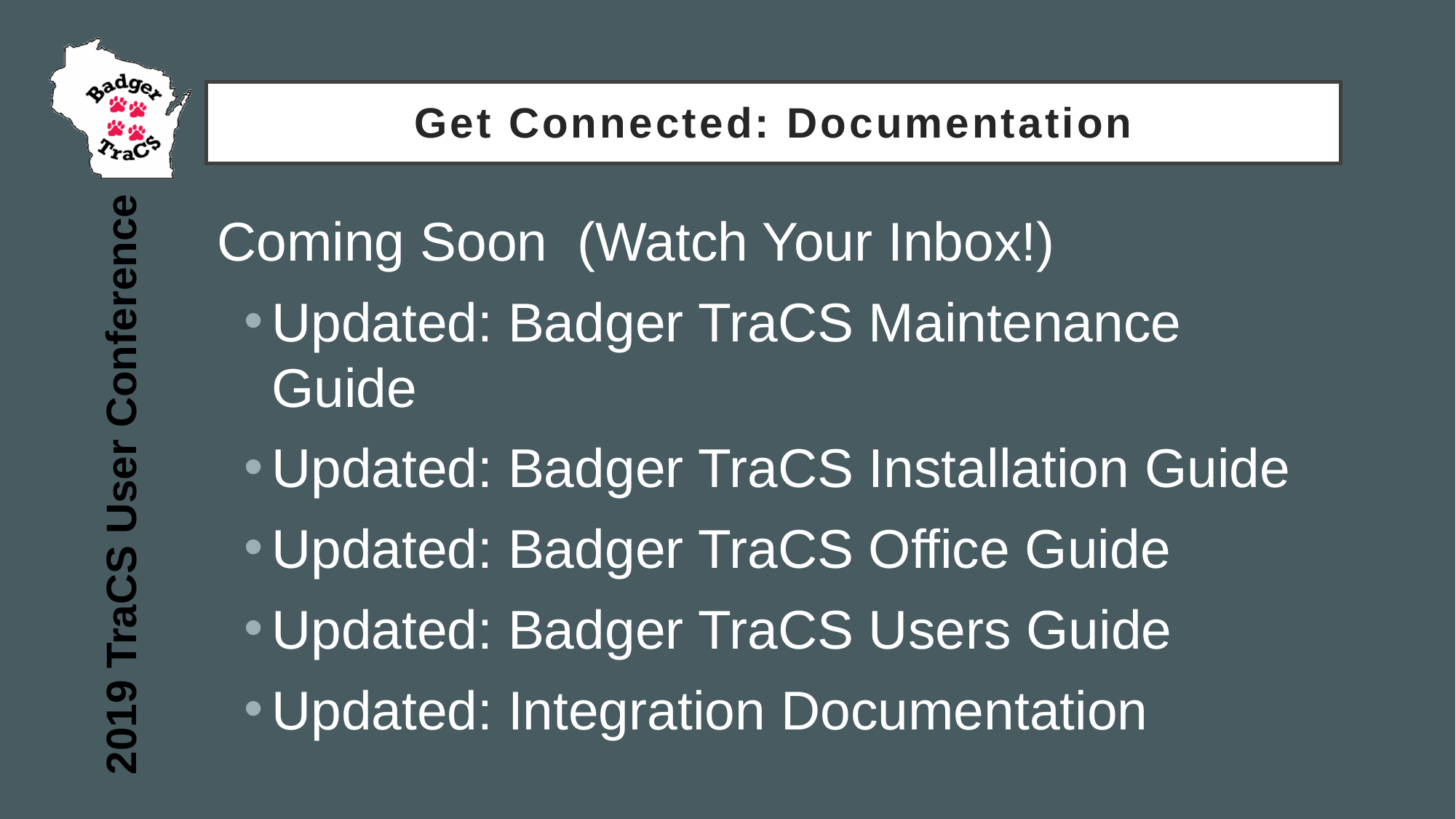

# Get Connected: Documentation
Coming Soon  (Watch Your Inbox!)
Updated: Badger TraCS Maintenance Guide
Updated: Badger TraCS Installation Guide
Updated: Badger TraCS Office Guide
Updated: Badger TraCS Users Guide
Updated: Integration Documentation